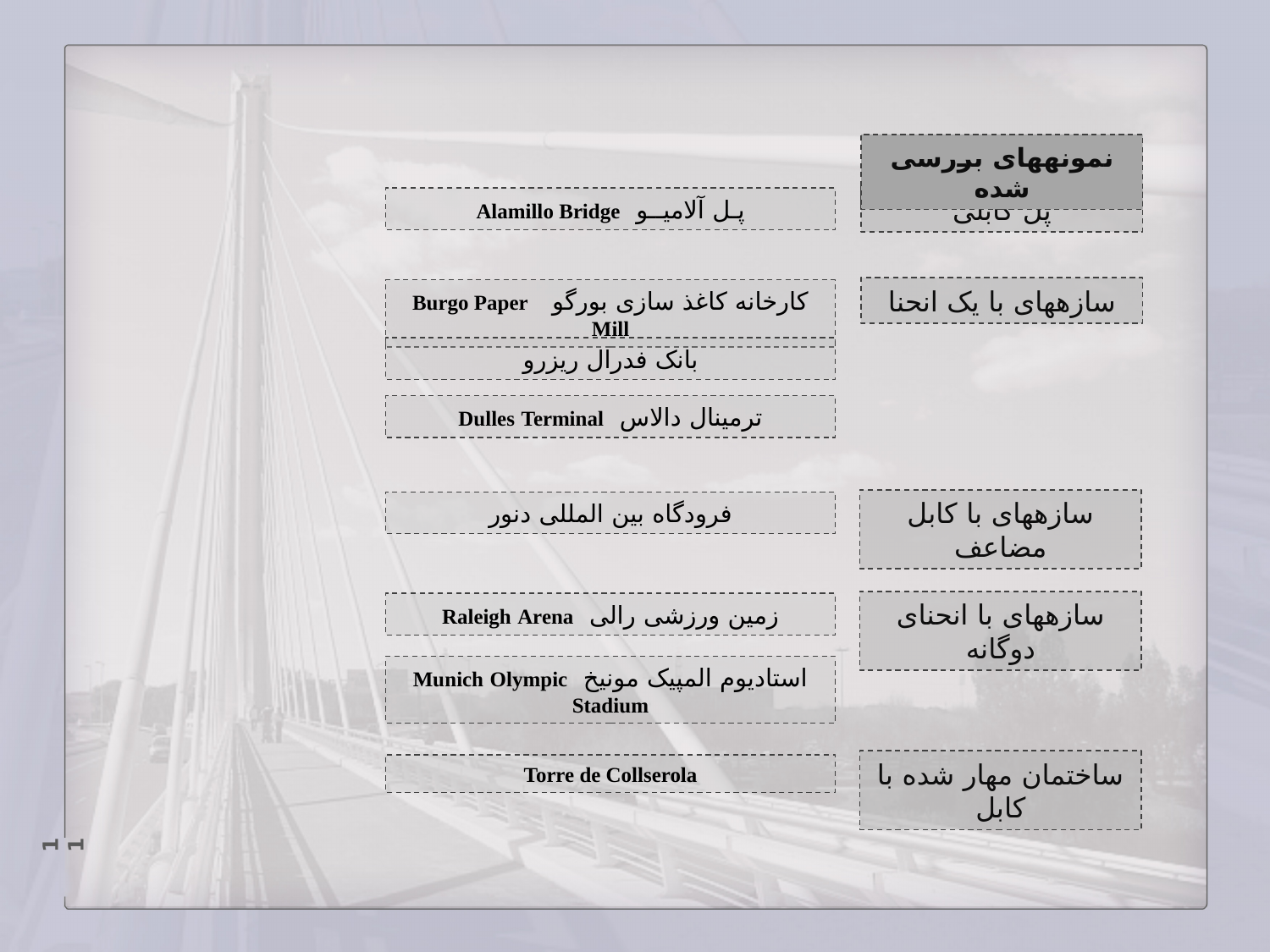

نمونه‏های بررسی شده
پل کابلی
پـل آلامیــو  Alamillo Bridge
سازه‏های با یک انحنا
کارخانه کاغذ سازی بورگو   Burgo Paper Mill
بانک فدرال ریزرو
ترمینال دالاس  Dulles Terminal
سازه‏های با کابل مضاعف
فرودگاه بین المللی دنور
سازه‏های با انحنای دوگانه
زمین ورزشی رالی  Raleigh Arena
استادیوم المپیک مونیخ  Munich Olympic Stadium
ساختمان مهار شده با کابل
Torre de Collserola
11